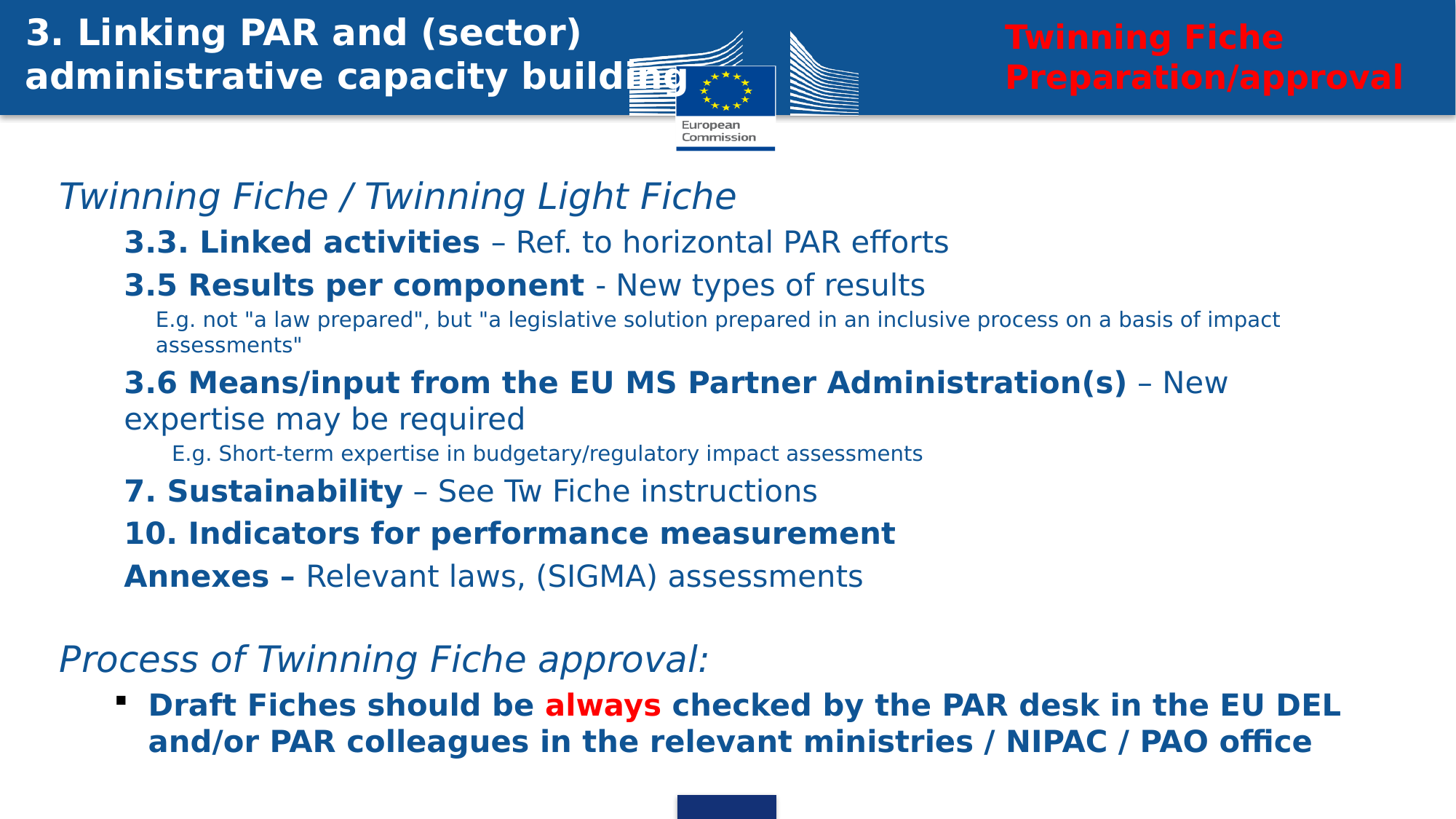

Twinning Fiche
Preparation/approval
3. Linking PAR and (sector) administrative capacity building
Twinning Fiche / Twinning Light Fiche
3.3. Linked activities – Ref. to horizontal PAR efforts
3.5 Results per component - New types of results
E.g. not "a law prepared", but "a legislative solution prepared in an inclusive process on a basis of impact assessments"
3.6 Means/input from the EU MS Partner Administration(s) – New expertise may be required
E.g. Short-term expertise in budgetary/regulatory impact assessments
7. Sustainability – See Tw Fiche instructions
10. Indicators for performance measurement
Annexes – Relevant laws, (SIGMA) assessments

Process of Twinning Fiche approval:
Draft Fiches should be always checked by the PAR desk in the EU DEL and/or PAR colleagues in the relevant ministries / NIPAC / PAO office